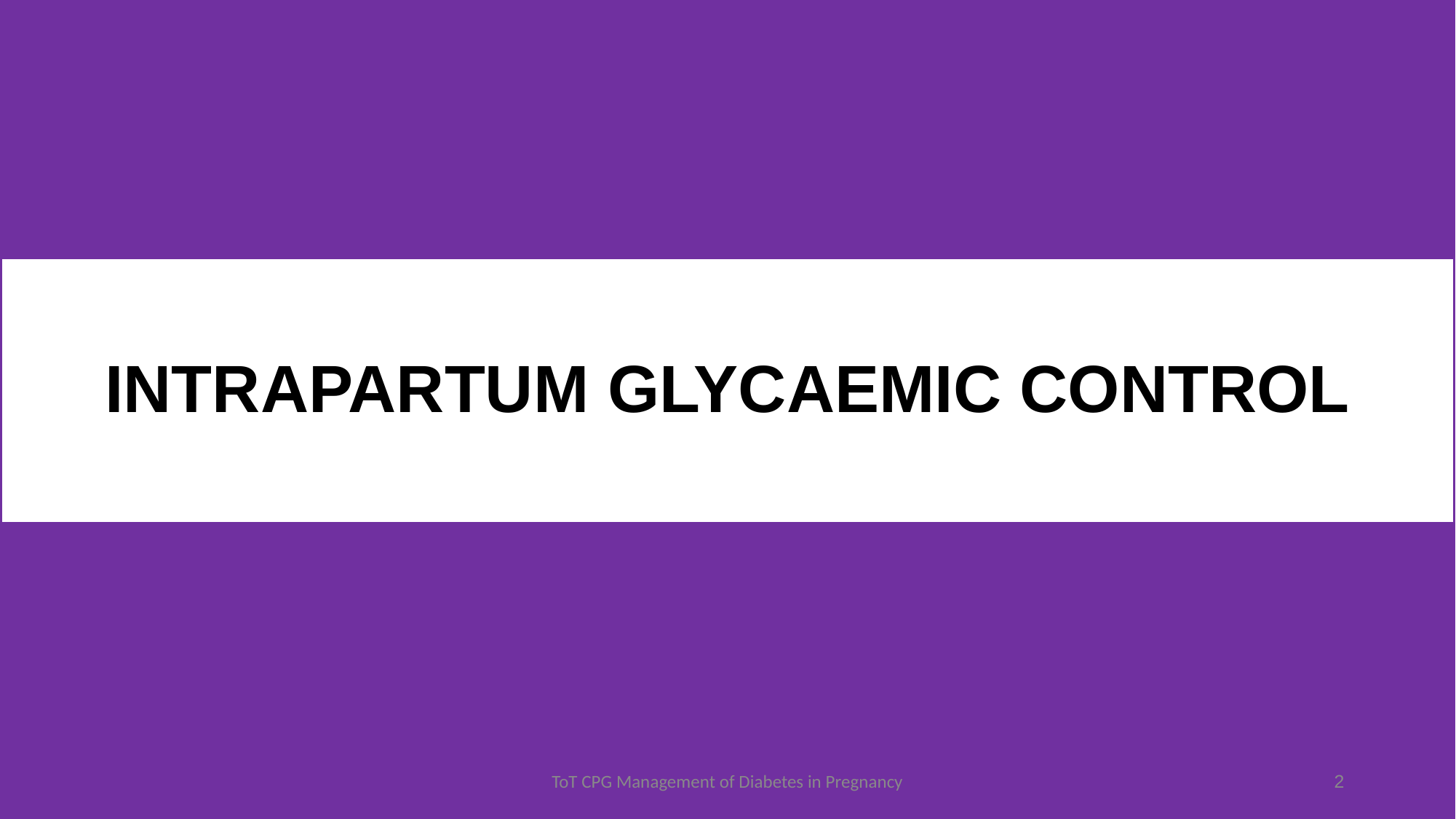

# INTRAPARTUM GLYCAEMIC CONTROL
ToT CPG Management of Diabetes in Pregnancy
2